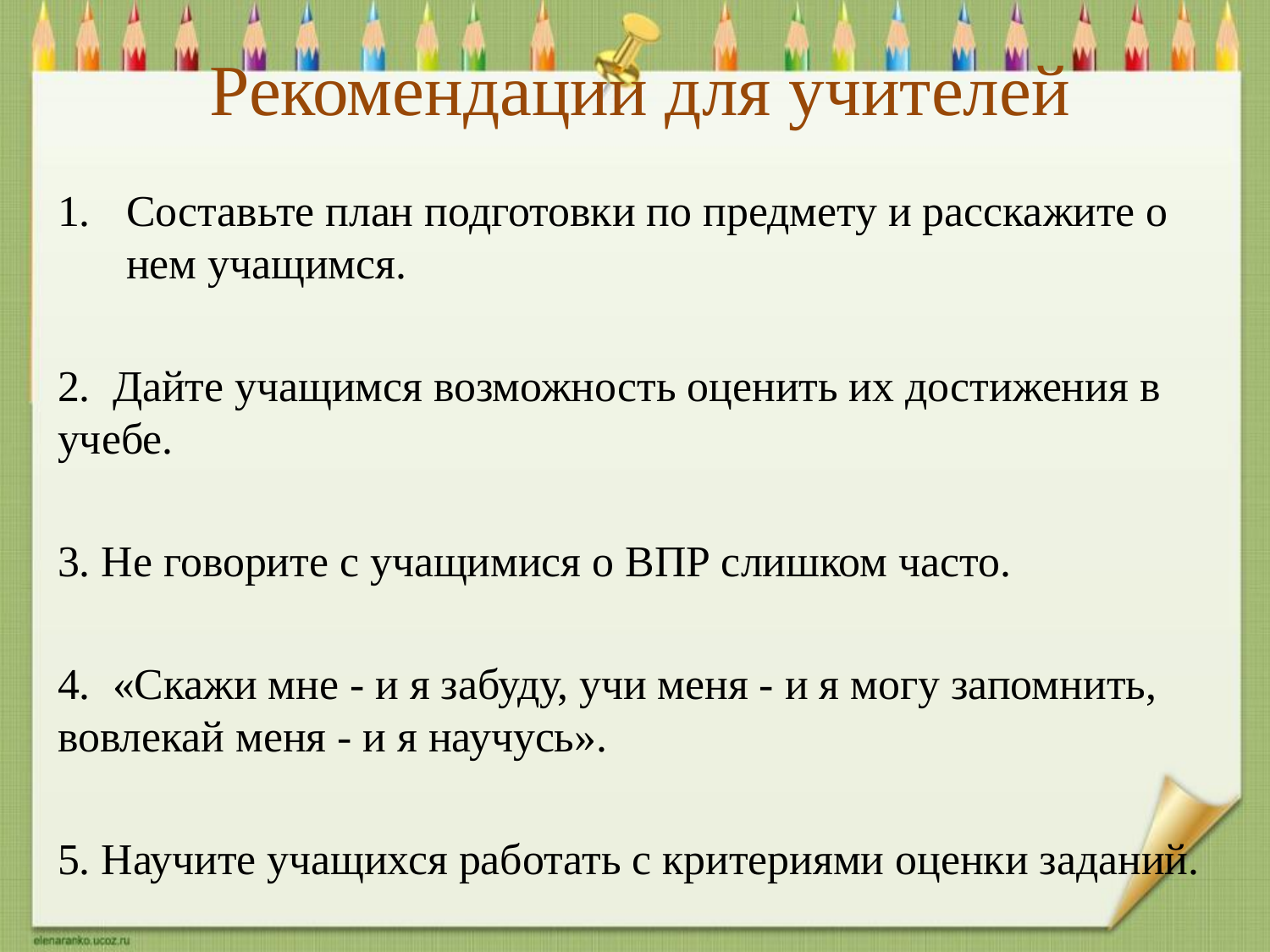

# Рекомендации для учителей
Составьте план подготовки по предмету и расскажите о нем учащимся.

2.  Дайте учащимся возможность оценить их достижения в учебе.

3. Не говорите с учащимися о ВПР слишком часто.

4.  «Скажи мне - и я забуду, учи меня - и я могу запомнить, вовлекай меня - и я научусь».

5. Научите учащихся работать с критериями оценки заданий.